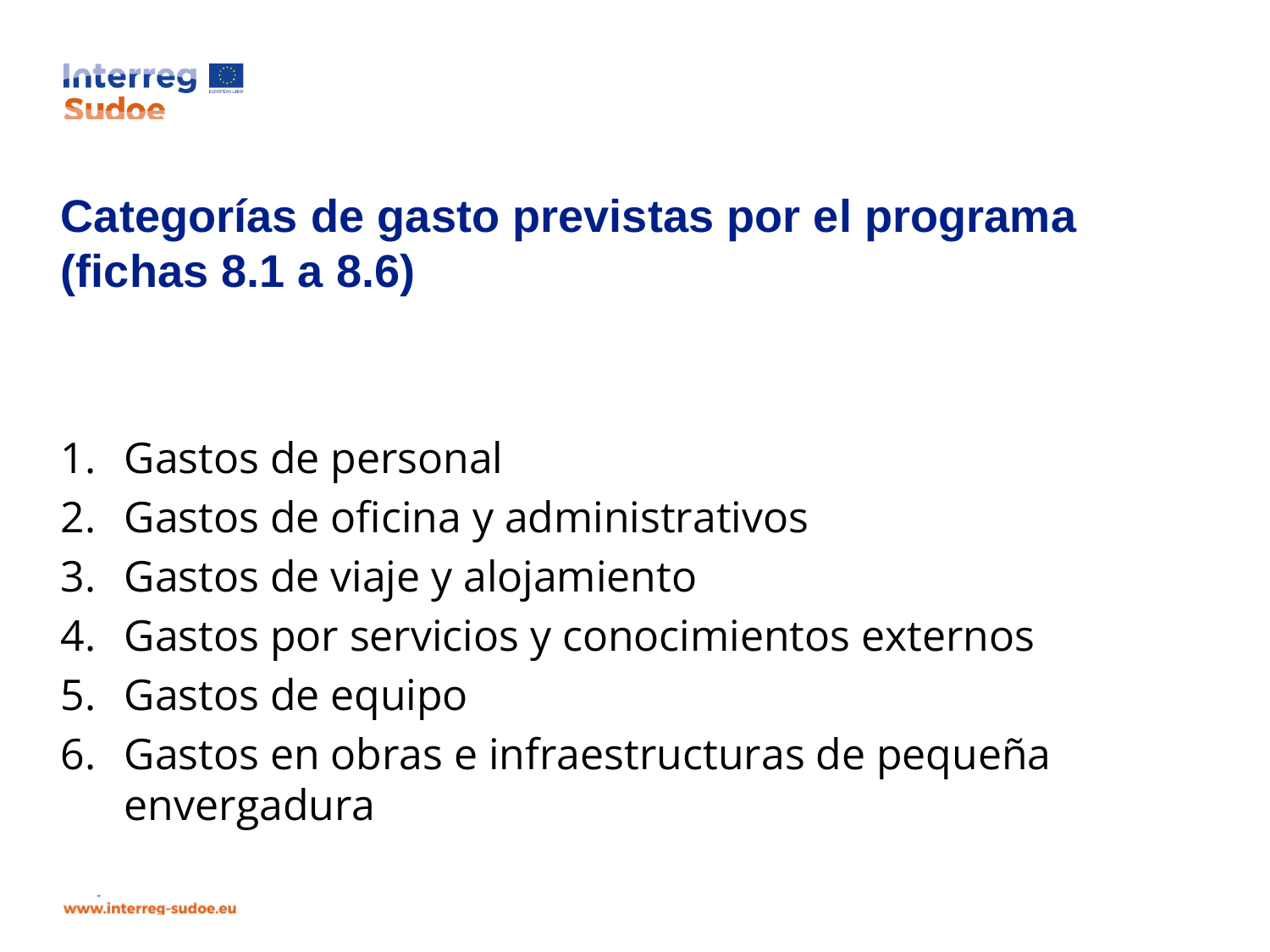

Gastos de personal
Gastos de oficina y administrativos
Gastos de viaje y alojamiento
Gastos por servicios y conocimientos externos
Gastos de equipo
Gastos en obras e infraestructuras de pequeña envergadura
# Categorías de gasto previstas por el programa (fichas 8.1 a 8.6)